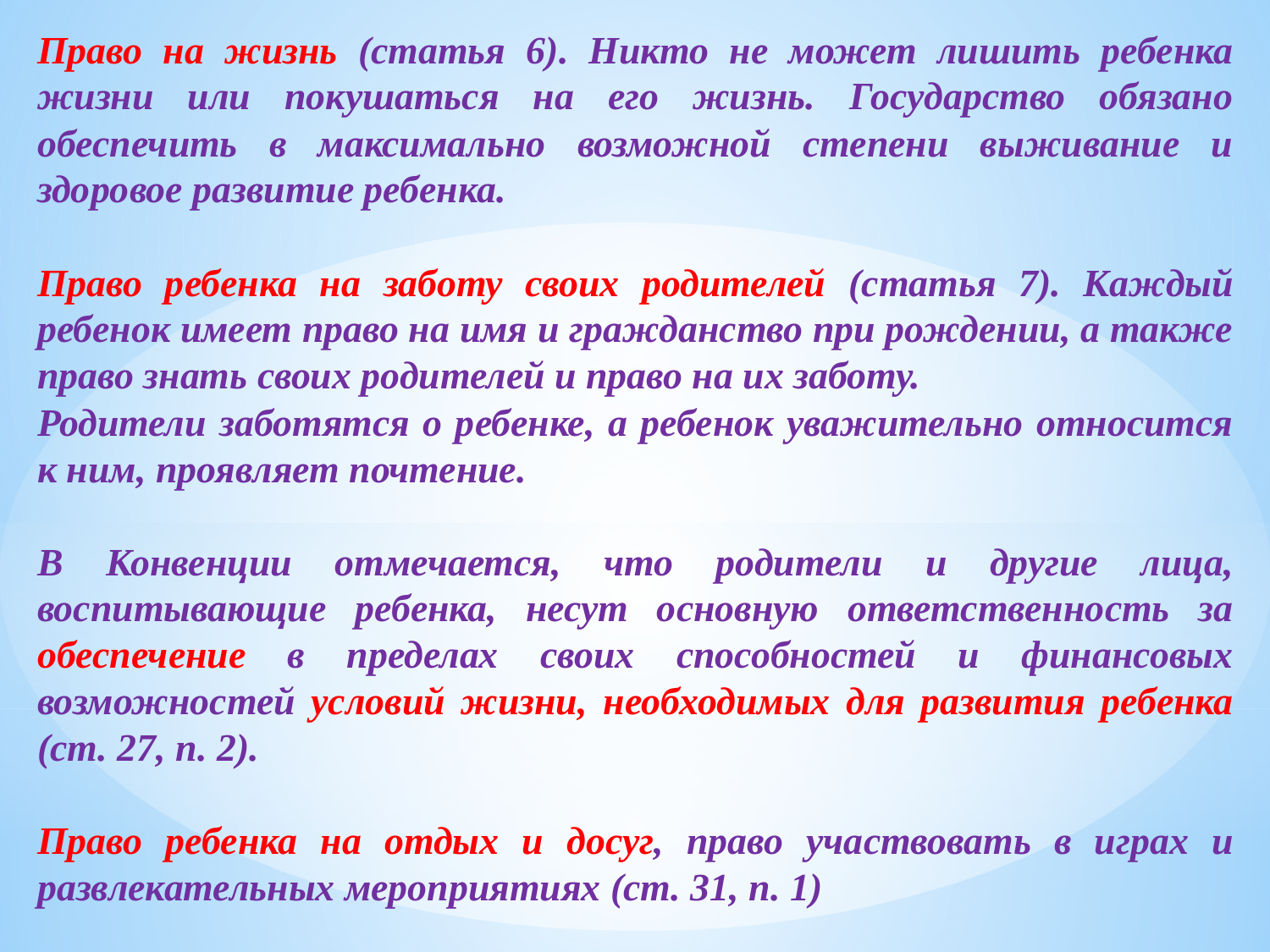

Право на жизнь (статья 6). Никто не может лишить ребенка жизни или покушаться на его жизнь. Государство обязано обеспечить в максимально возможной степени выживание и здоровое развитие ребенка.

Право ребенка на заботу своих родителей (статья 7). Каждый ребенок имеет право на имя и гражданство при рождении, а также право знать своих родителей и право на их заботу.
Родители заботятся о ребенке, а ребенок уважительно относится к ним, проявляет почтение.

В Конвенции отмечается, что родители и другие лица, воспитывающие ребенка, несут основную ответственность за обеспечение в пределах своих способностей и финансовых возможностей условий жизни, необходимых для развития ребенка (ст. 27, п. 2).

Право ребенка на отдых и досуг, право участвовать в играх и развлекательных мероприятиях (ст. 31, п. 1)